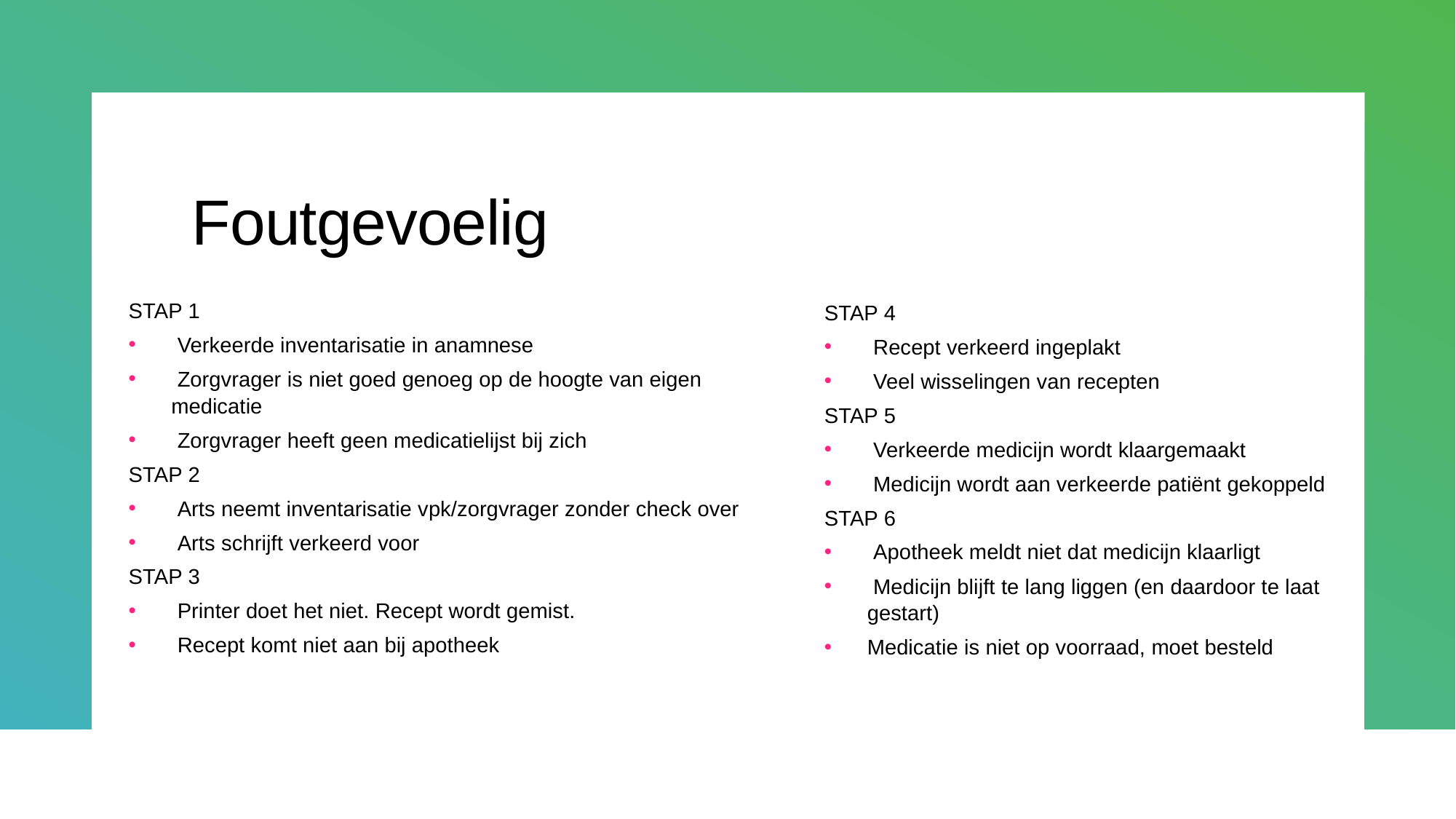

# Foutgevoelig
STAP 1
 Verkeerde inventarisatie in anamnese
 Zorgvrager is niet goed genoeg op de hoogte van eigen medicatie
 Zorgvrager heeft geen medicatielijst bij zich
STAP 2
 Arts neemt inventarisatie vpk/zorgvrager zonder check over
 Arts schrijft verkeerd voor
STAP 3
 Printer doet het niet. Recept wordt gemist.
 Recept komt niet aan bij apotheek
STAP 4
 Recept verkeerd ingeplakt
 Veel wisselingen van recepten
STAP 5
 Verkeerde medicijn wordt klaargemaakt
 Medicijn wordt aan verkeerde patiënt gekoppeld
STAP 6
 Apotheek meldt niet dat medicijn klaarligt
 Medicijn blijft te lang liggen (en daardoor te laat gestart)
Medicatie is niet op voorraad, moet besteld